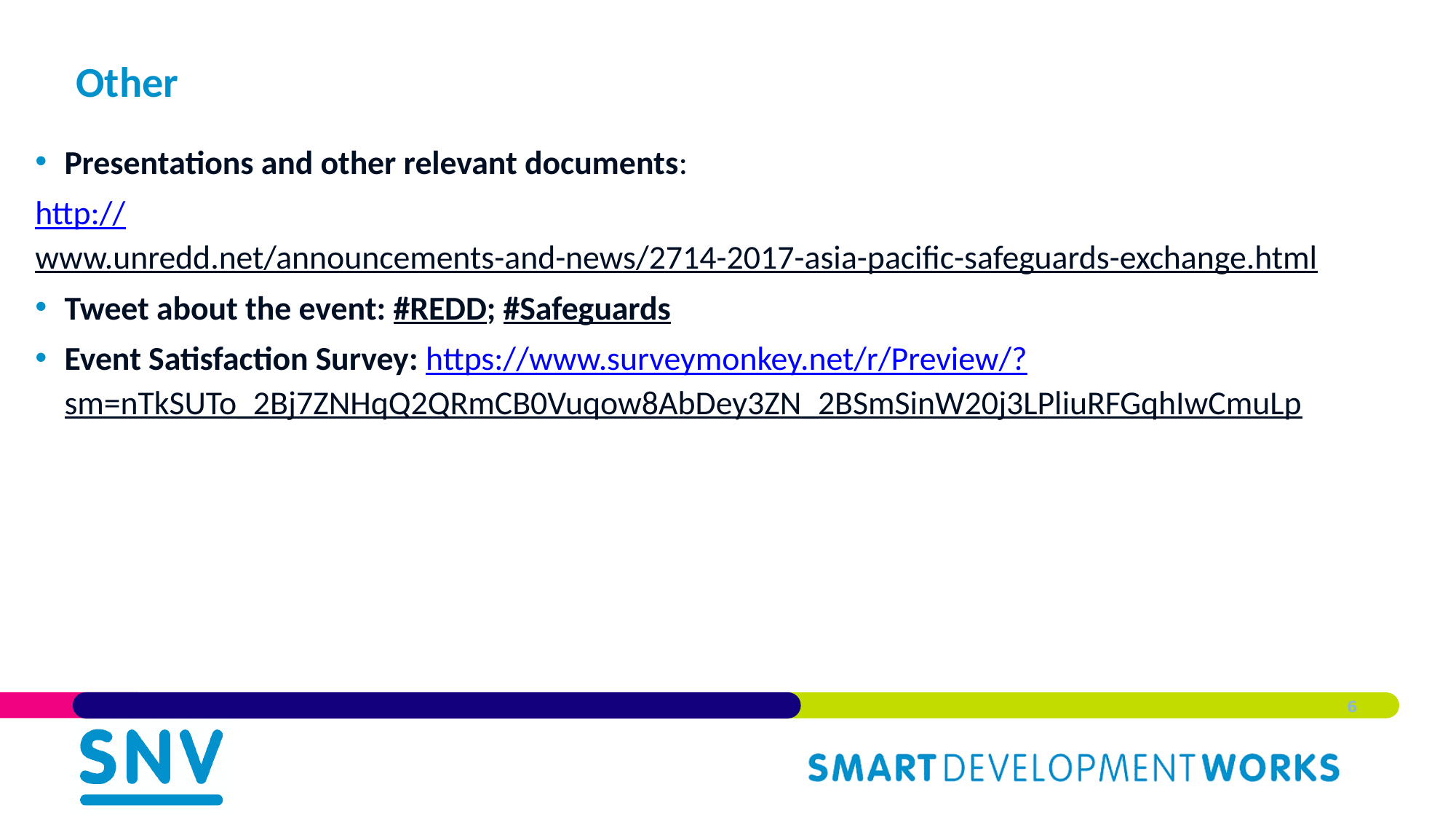

# Other
Presentations and other relevant documents:
http://www.unredd.net/announcements-and-news/2714-2017-asia-pacific-safeguards-exchange.html
Tweet about the event: #REDD; #Safeguards
Event Satisfaction Survey: https://www.surveymonkey.net/r/Preview/?sm=nTkSUTo_2Bj7ZNHqQ2QRmCB0Vuqow8AbDey3ZN_2BSmSinW20j3LPliuRFGqhIwCmuLp
6